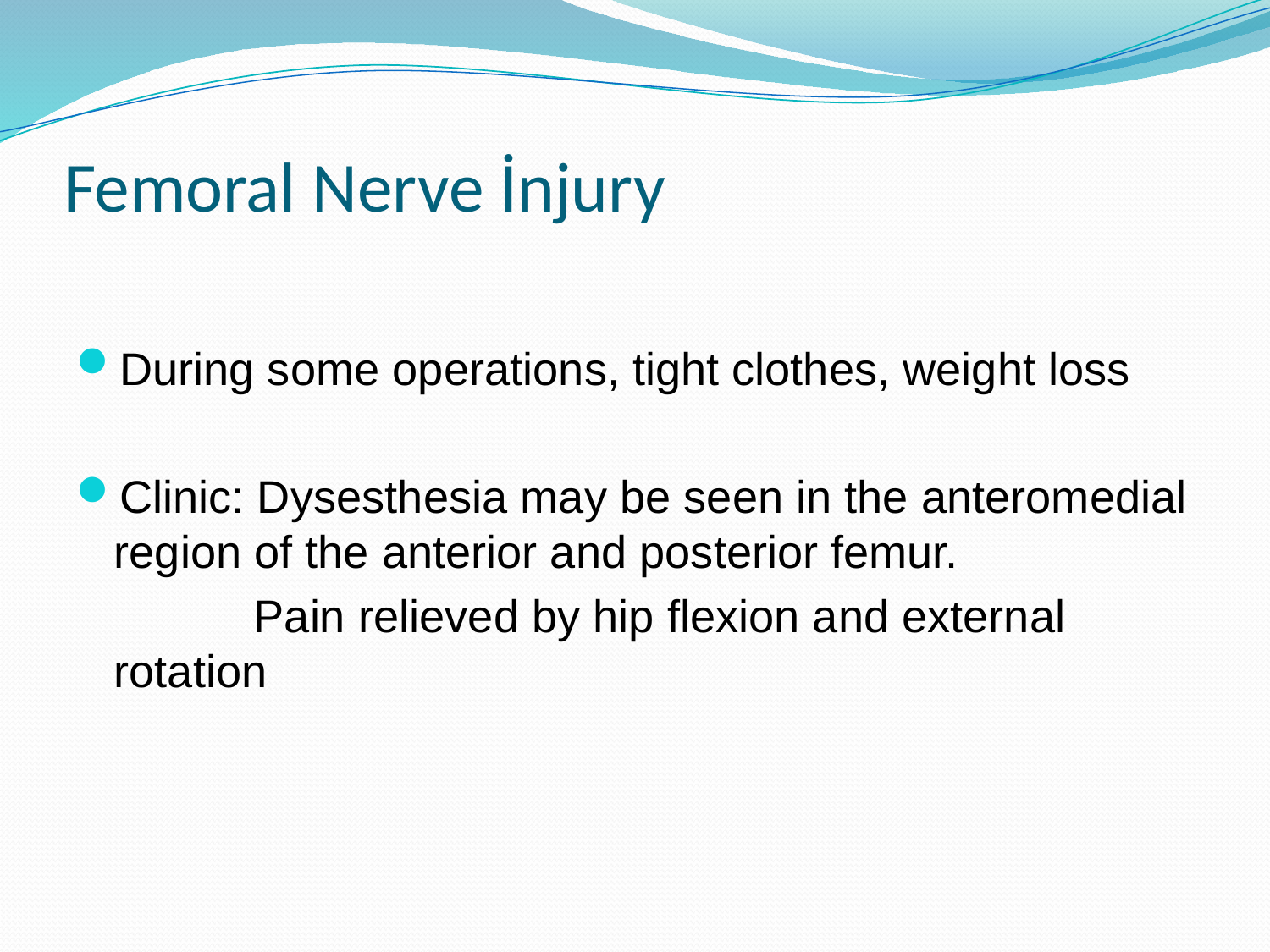

# Femoral Nerve İnjury

During some operations, tight clothes, weight loss

Clinic: Dysesthesia may be seen in the anteromedial region of the anterior and posterior femur.
              Pain relieved by hip flexion and external rotation